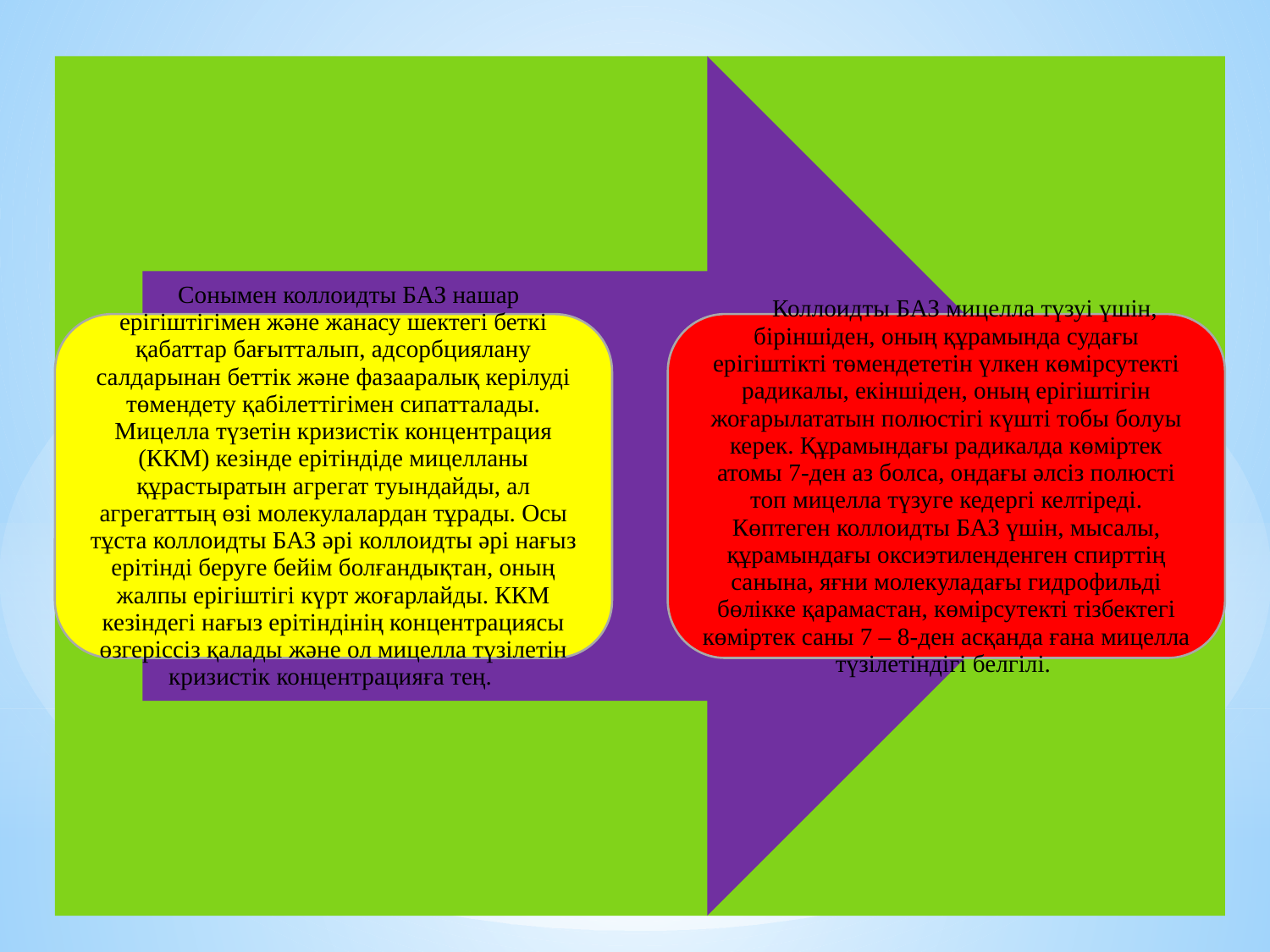

Сонымен коллоидты БАЗ нашар ерігіштігімен және жанасу шектегі беткі қабаттар бағытталып, адсорбциялану салдарынан беттік және фазааралық керілуді төмендету қабілеттігімен сипатталады. Мицелла түзетін кризистік концентрация (ККМ) кезінде ерітіндіде мицелланы құрастыратын агрегат туындайды, ал агрегаттың өзі молекулалардан тұрады. Осы тұста коллоидты БАЗ әрі коллоидты әрі нағыз ерітінді беруге бейім болғандықтан, оның жалпы ерігіштігі күрт жоғарлайды. ККМ кезіндегі нағыз ерітіндінің концентрациясы өзгеріссіз қалады және ол мицелла түзілетін кризистік концентрацияға тең.
      Коллоидты БАЗ мицелла түзуі үшін, біріншіден, оның құрамында судағы ерігіштікті төмендететін үлкен көмірсутекті радикалы, екіншіден, оның ерігіштігін жоғарылататын полюстігі күшті тобы болуы керек. Құрамындағы радикалда көміртек атомы 7-ден аз болса, ондағы әлсіз полюсті топ мицелла түзуге кедергі келтіреді. Көптеген коллоидты БАЗ үшін, мысалы, құрамындағы оксиэтиленденген спирттің санына, яғни молекуладағы гидрофильді бөлікке қарамастан, көмірсутекті тізбектегі көміртек саны 7 – 8-ден асқанда ғана мицелла түзілетіндігі белгілі.
6